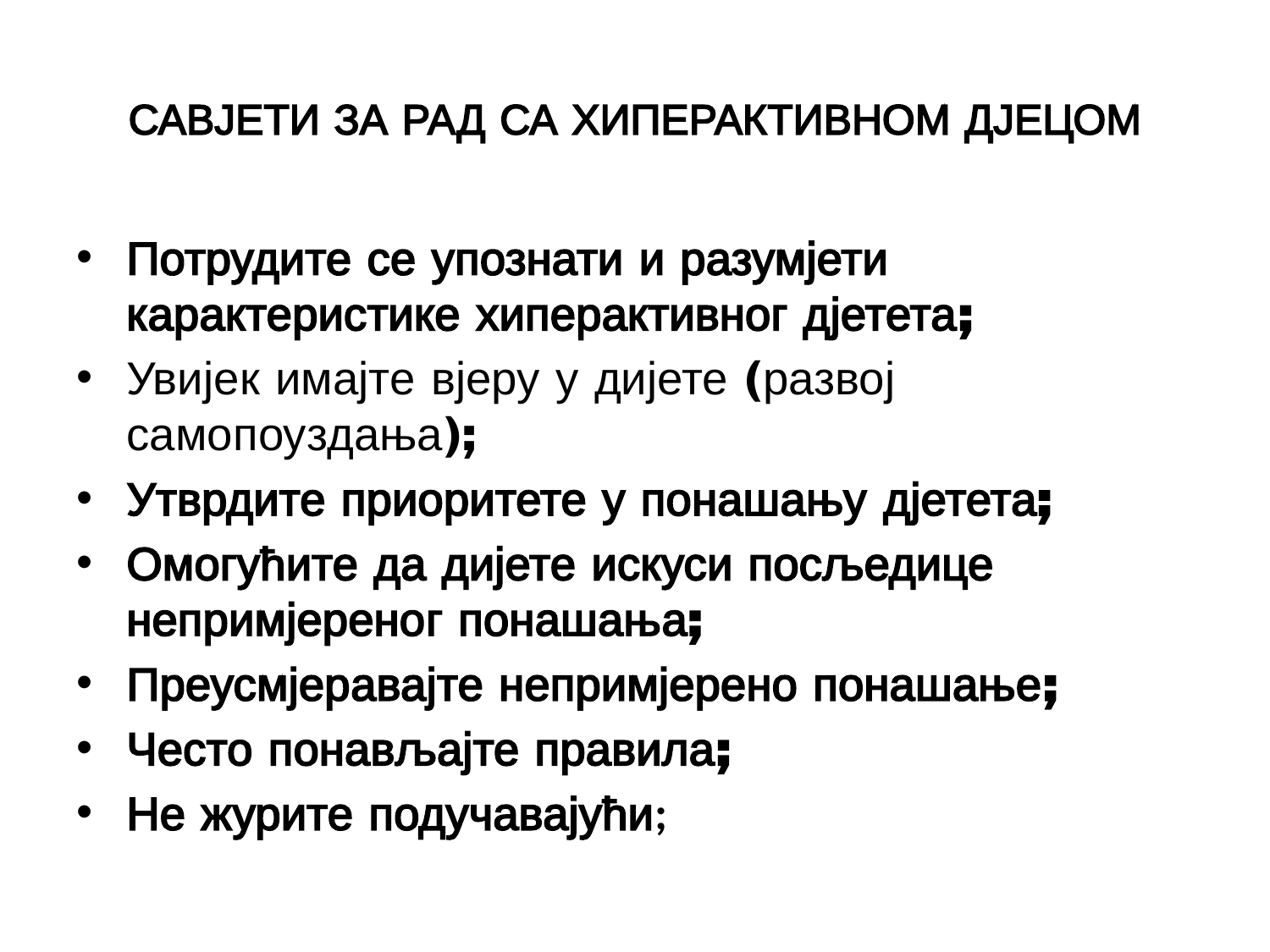

# САВЈЕТИ ЗА РАД СА ХИПЕРАКТИВНОМ ДЈЕЦОМ
Потрудите се упознати и разумјети карактеристике хиперактивног дјетета;
Увијек имајте вјеру у дијете (развој самопоуздања);
Утврдите приоритете у понашању дјетета;
Омогућите да дијете искуси посљедице  непримјереног понашања;
Преусмјеравајте непримјерено понашање;
Често понављајте правила;
Не журите подучавајући;